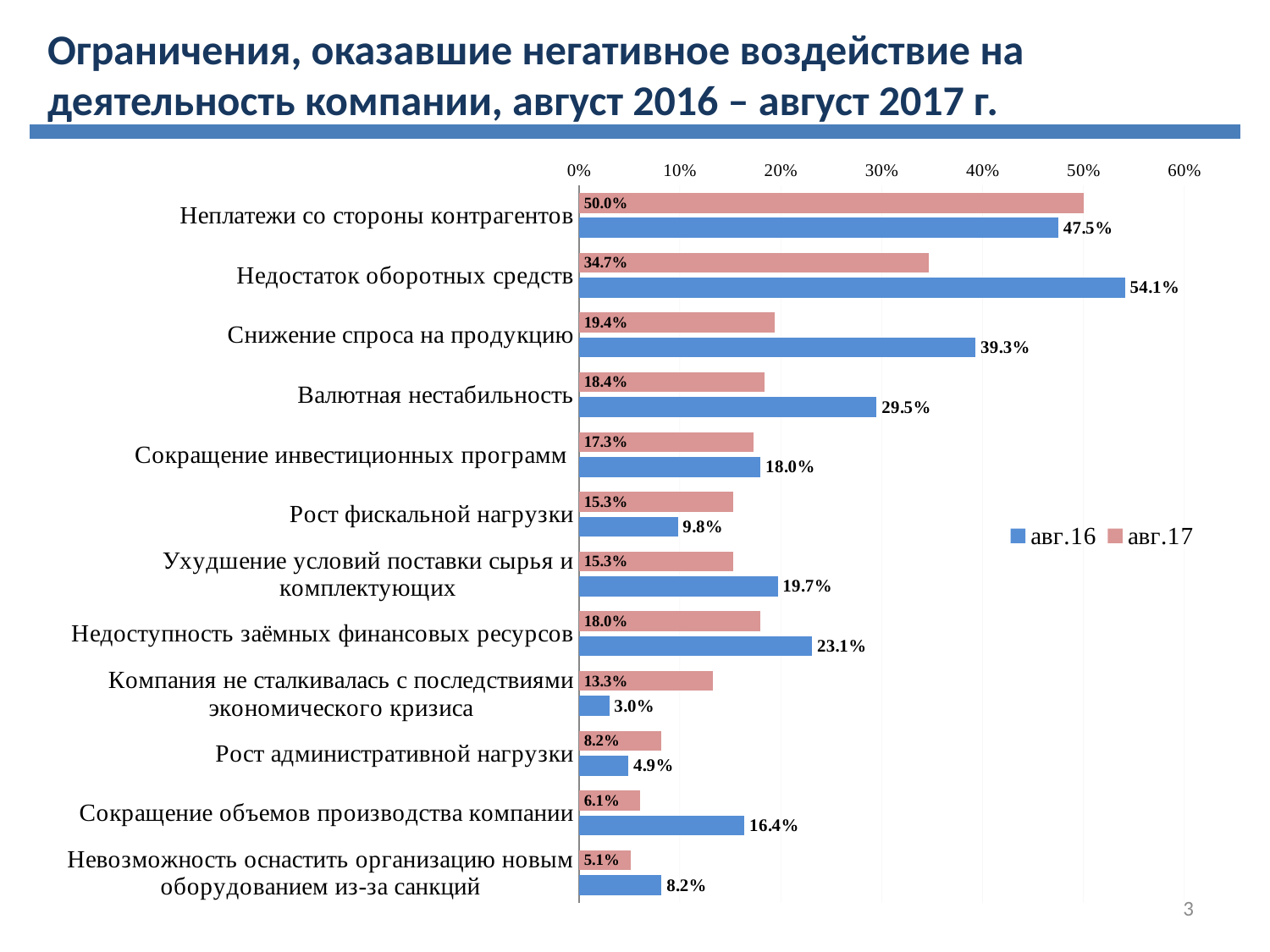

Ограничения, оказавшие негативное воздействие на деятельность компании, август 2016 – август 2017 г.

### Chart

| Category | авг.17 | авг.16 |
|---|---|---|
| Неплатежи со стороны контрагентов | 0.5 | 0.475 |
| Недостаток оборотных средств | 0.347 | 0.541 |
| Снижение спроса на продукцию | 0.194 | 0.393 |
| Валютная нестабильность | 0.184 | 0.295 |
| Сокращение инвестиционных программ  | 0.173 | 0.18 |
| Рост фискальной нагрузки | 0.153 | 0.098 |
| Ухудшение условий поставки сырья и комплектующих | 0.153 | 0.197 |
| Недоступность заёмных финансовых ресурсов | 0.18 | 0.231 |
| Компания не сталкивалась с последствиями экономического кризиса | 0.133 | 0.03 |
| Рост административной нагрузки | 0.082 | 0.049 |
| Сокращение объемов производства компании | 0.061 | 0.164 |
| Невозможность оснастить организацию новым оборудованием из-за санкций | 0.051 | 0.082 |
3